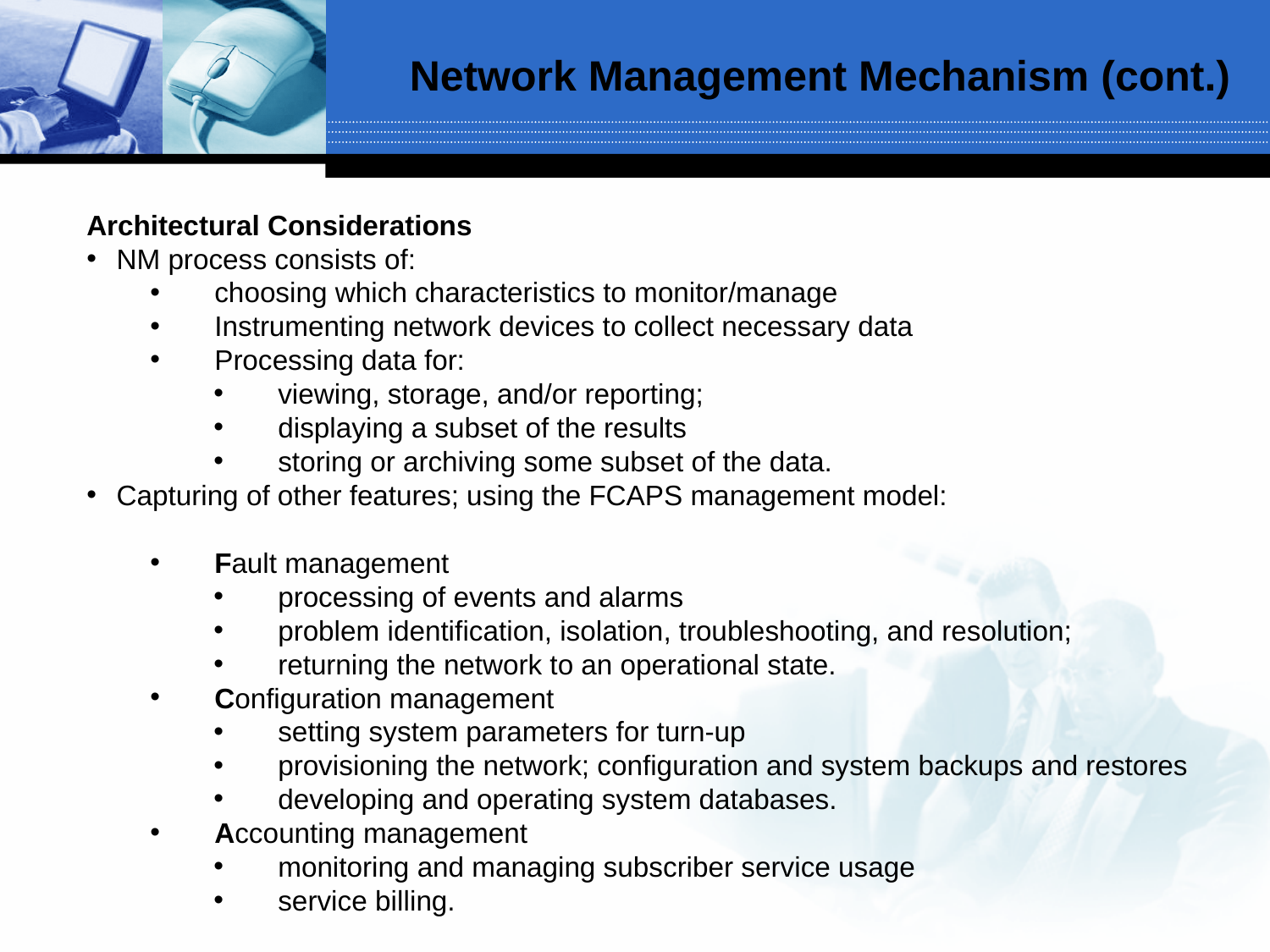

Network Management Mechanism (cont.)
Architectural Considerations
NM process consists of:
choosing which characteristics to monitor/manage
Instrumenting network devices to collect necessary data
Processing data for:
viewing, storage, and/or reporting;
displaying a subset of the results
storing or archiving some subset of the data.
Capturing of other features; using the FCAPS management model:

Fault management
processing of events and alarms
problem identification, isolation, troubleshooting, and resolution;
returning the network to an operational state.
Configuration management
setting system parameters for turn-up
provisioning the network; configuration and system backups and restores
developing and operating system databases.
Accounting management
monitoring and managing subscriber service usage
service billing.